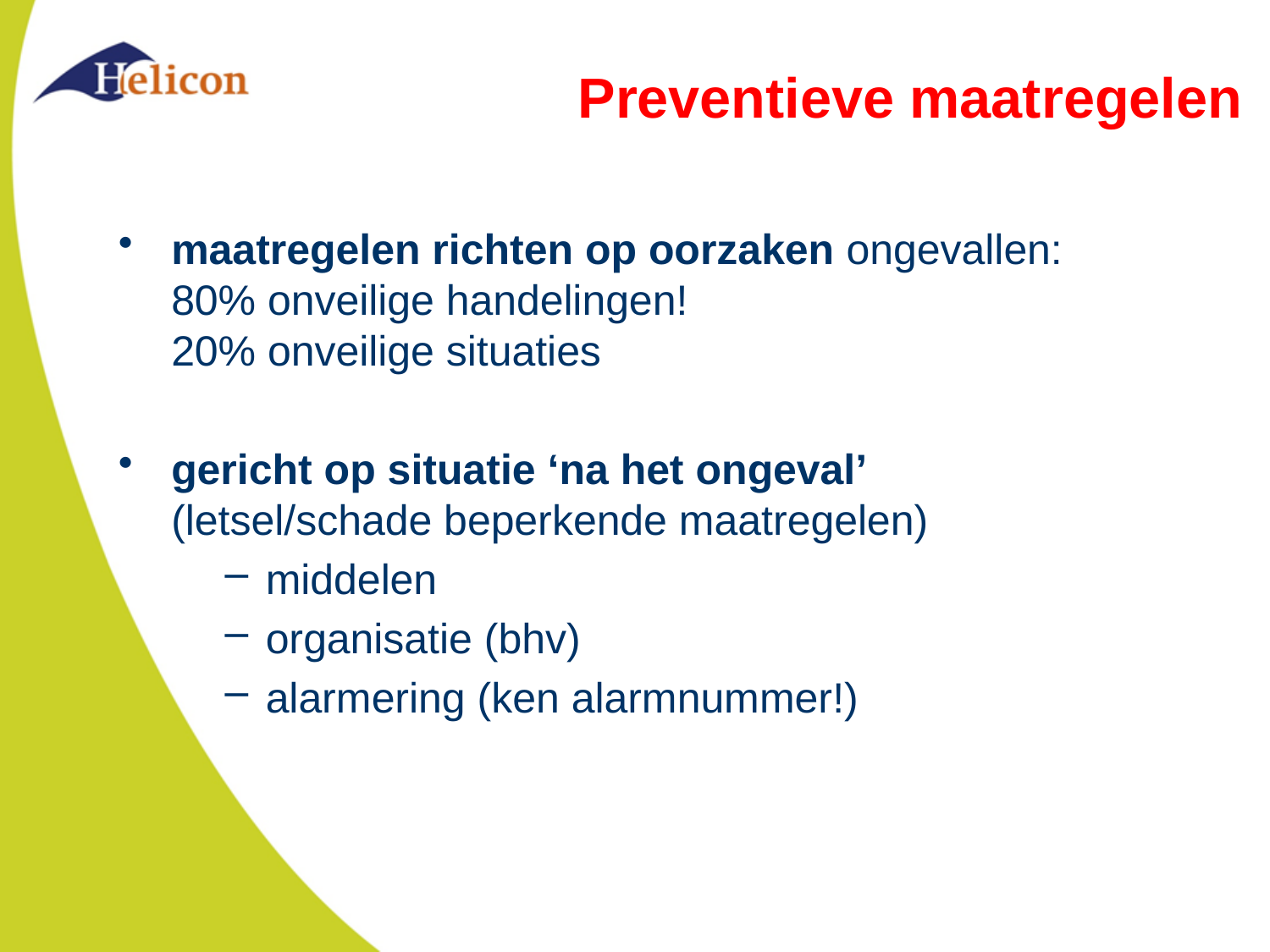

Preventieve maatregelen
maatregelen richten op oorzaken ongevallen:
80% onveilige handelingen!
20% onveilige situaties

gericht op situatie ‘na het ongeval’
(letsel/schade beperkende maatregelen)
middelen
organisatie (bhv)
alarmering (ken alarmnummer!)